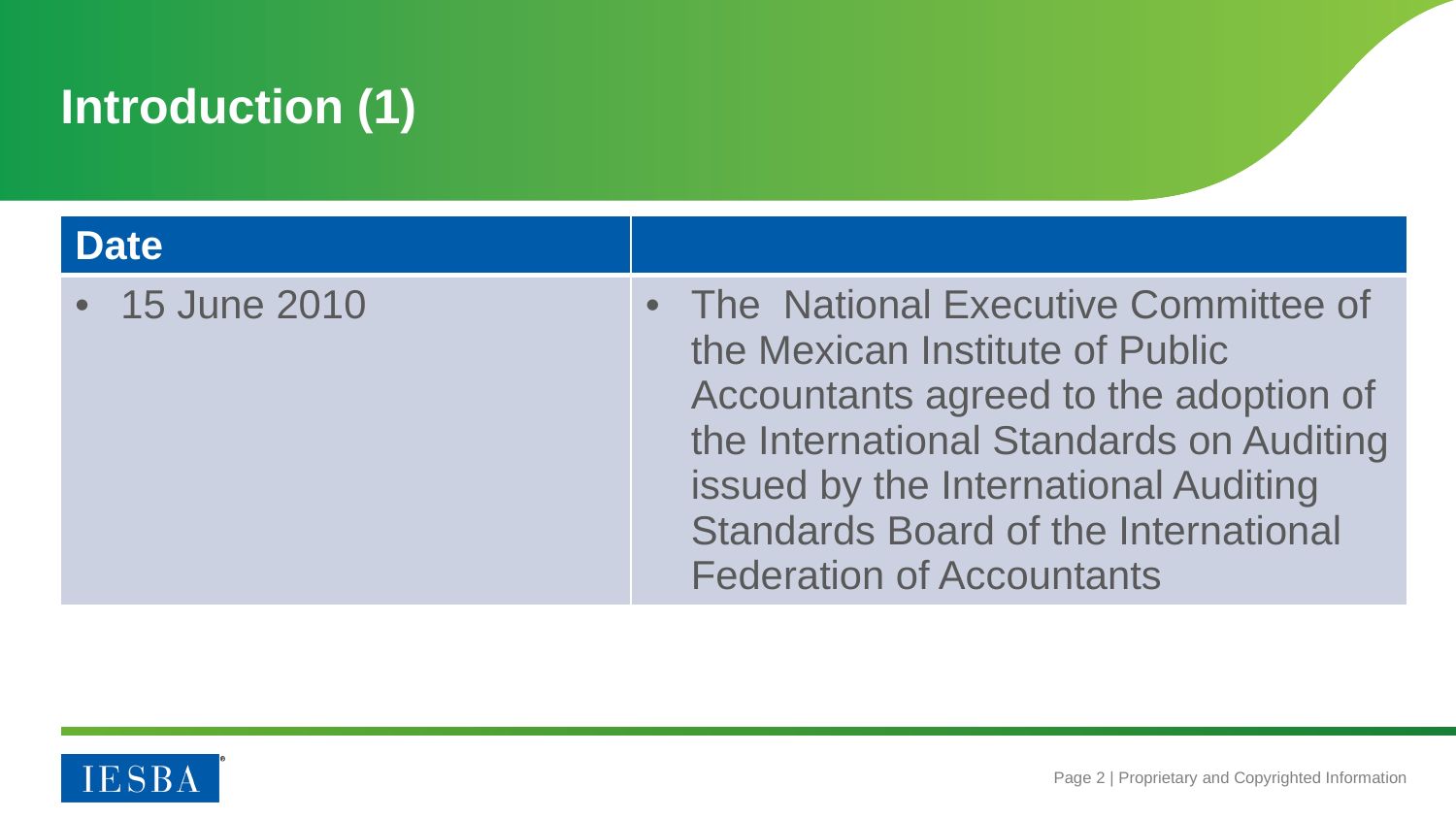

# Introduction (1)

| Date |  |
| --- | --- |
| 15 June 2010 | The National Executive Committee of the Mexican Institute of Public Accountants agreed to the adoption of the International Standards on Auditing issued by the International Auditing Standards Board of the International Federation of Accountants |